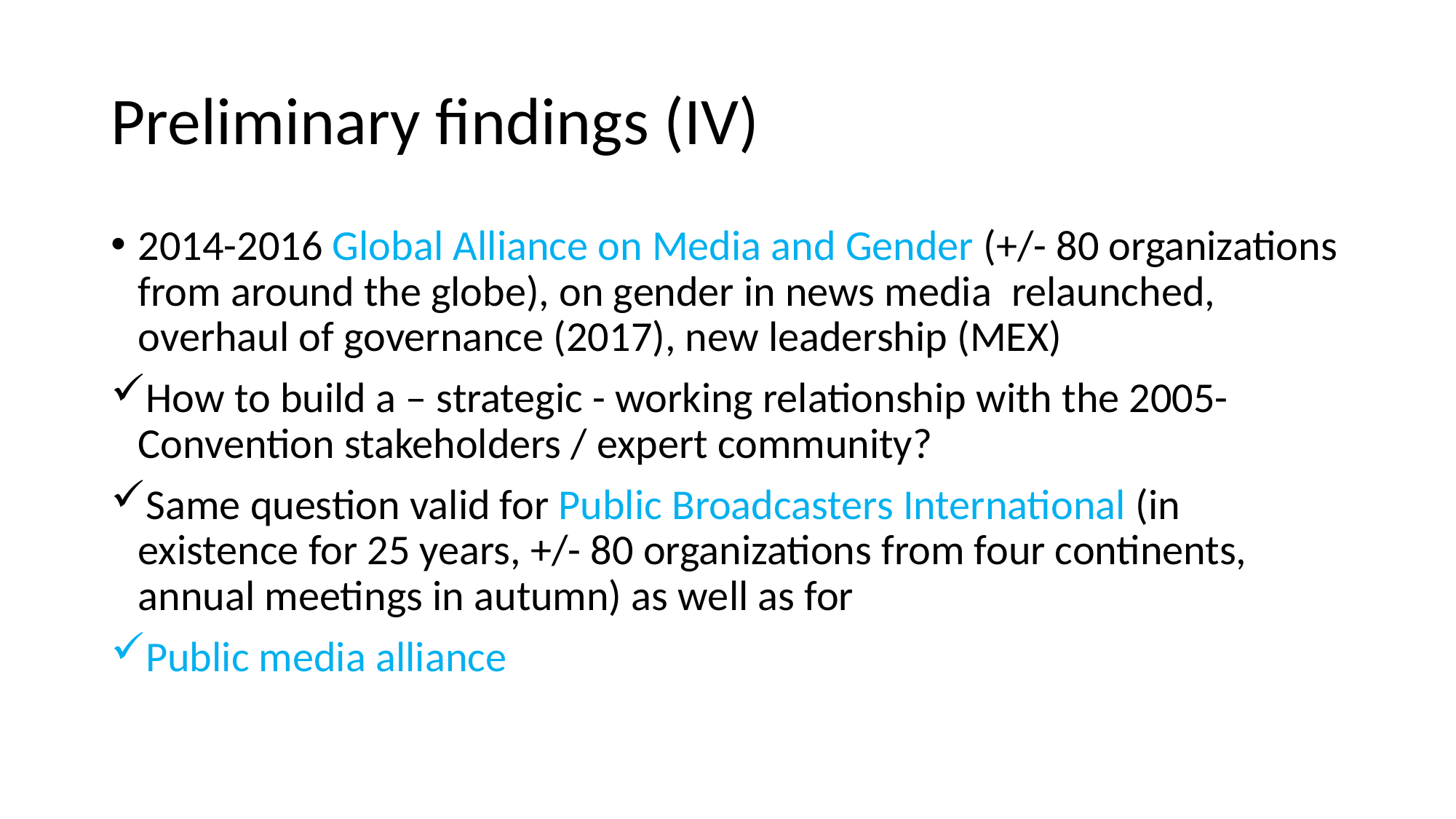

# Preliminary findings (IV)
2014-2016 Global Alliance on Media and Gender (+/- 80 organizations from around the globe), on gender in news media  relaunched, overhaul of governance (2017), new leadership (MEX)
How to build a – strategic - working relationship with the 2005-Convention stakeholders / expert community?
Same question valid for Public Broadcasters International (in existence for 25 years, +/- 80 organizations from four continents, annual meetings in autumn) as well as for
Public media alliance